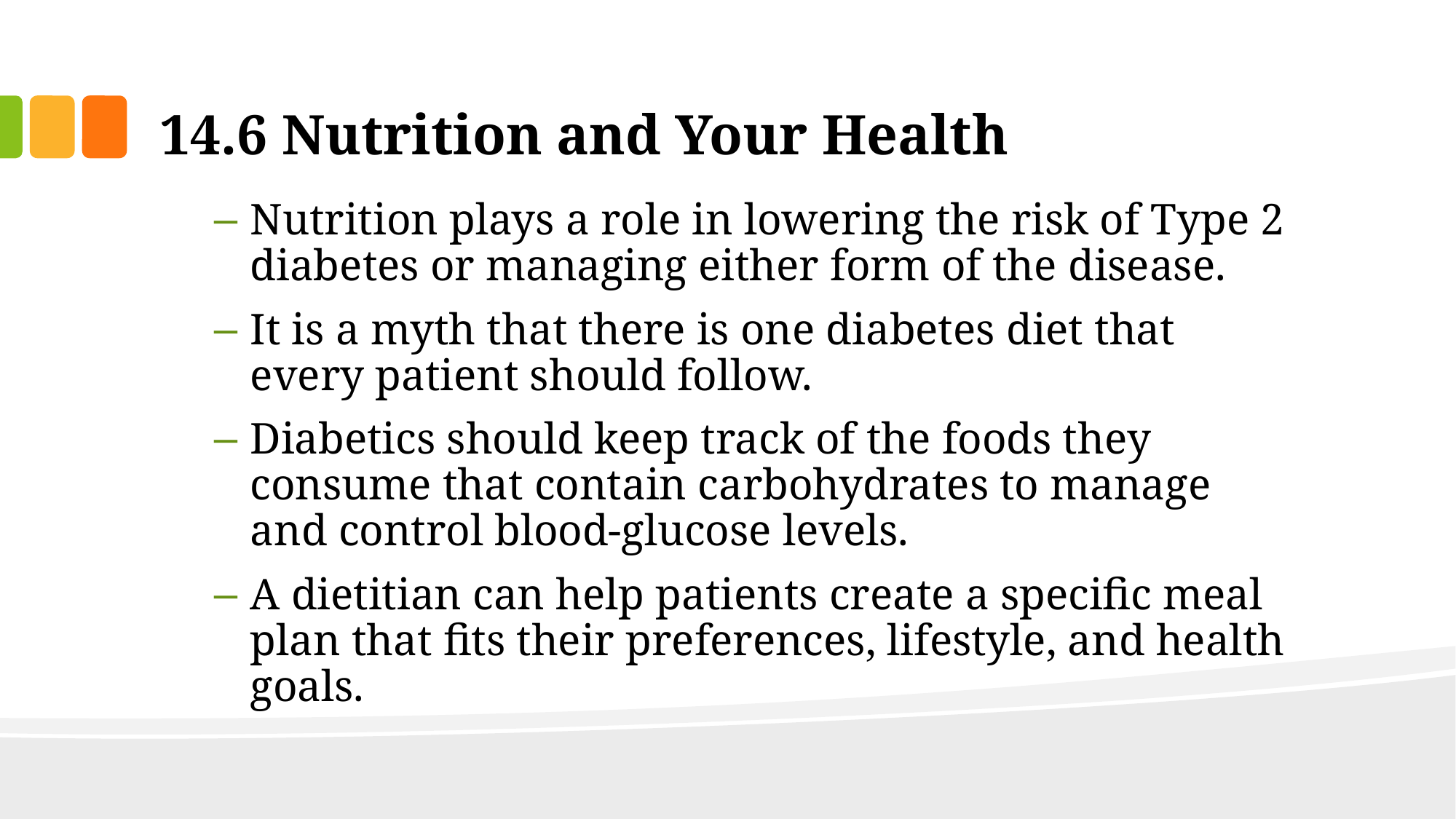

# 14.6 Nutrition and Your Health
Nutrition plays a role in lowering the risk of Type 2 diabetes or managing either form of the disease.
It is a myth that there is one diabetes diet that every patient should follow.
Diabetics should keep track of the foods they consume that contain carbohydrates to manage and control blood-glucose levels.
A dietitian can help patients create a specific meal plan that fits their preferences, lifestyle, and health goals.